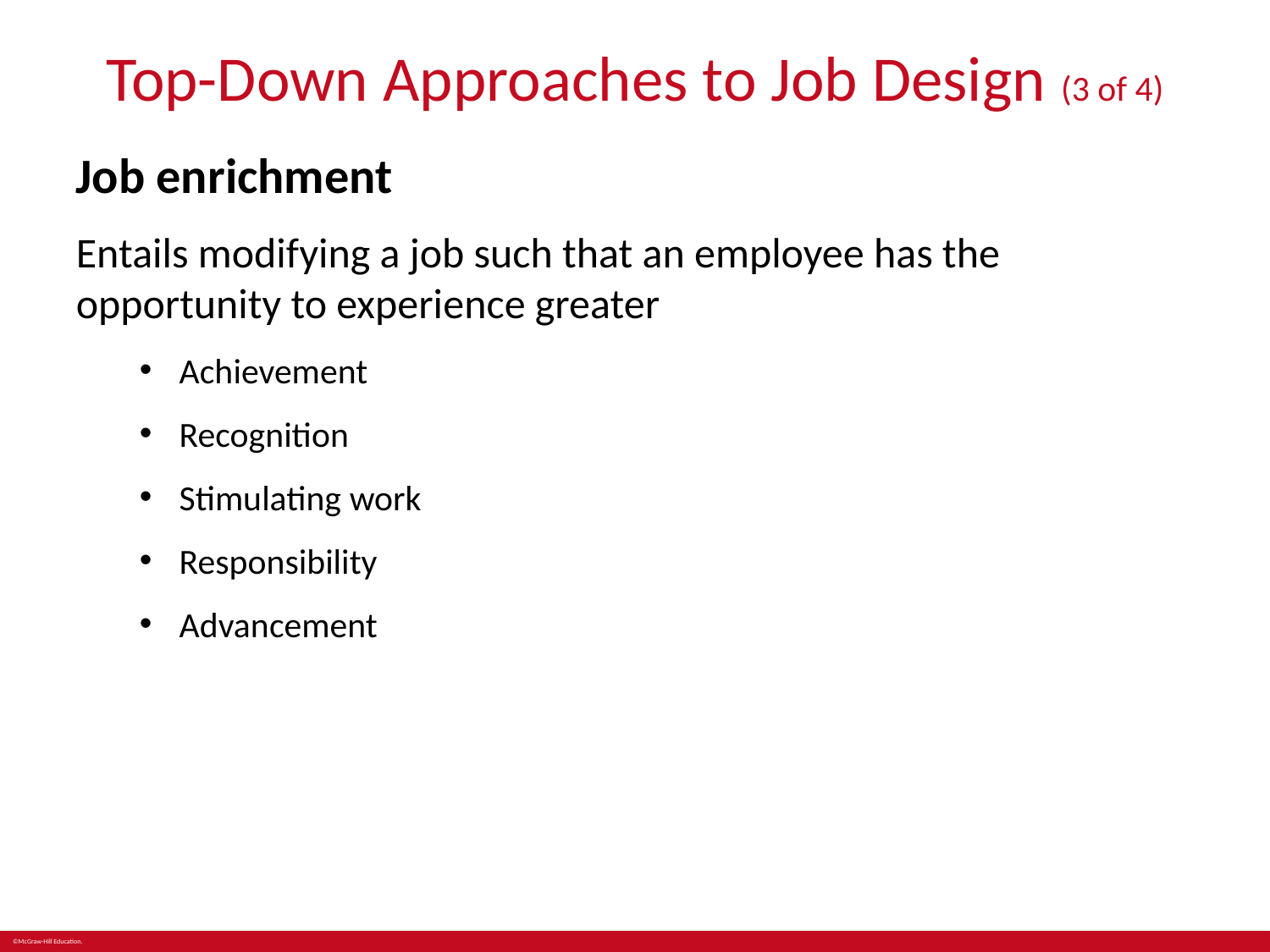

# Top-Down Approaches to Job Design (3 of 4)
Job enrichment
Entails modifying a job such that an employee has the opportunity to experience greater
Achievement
Recognition
Stimulating work
Responsibility
Advancement